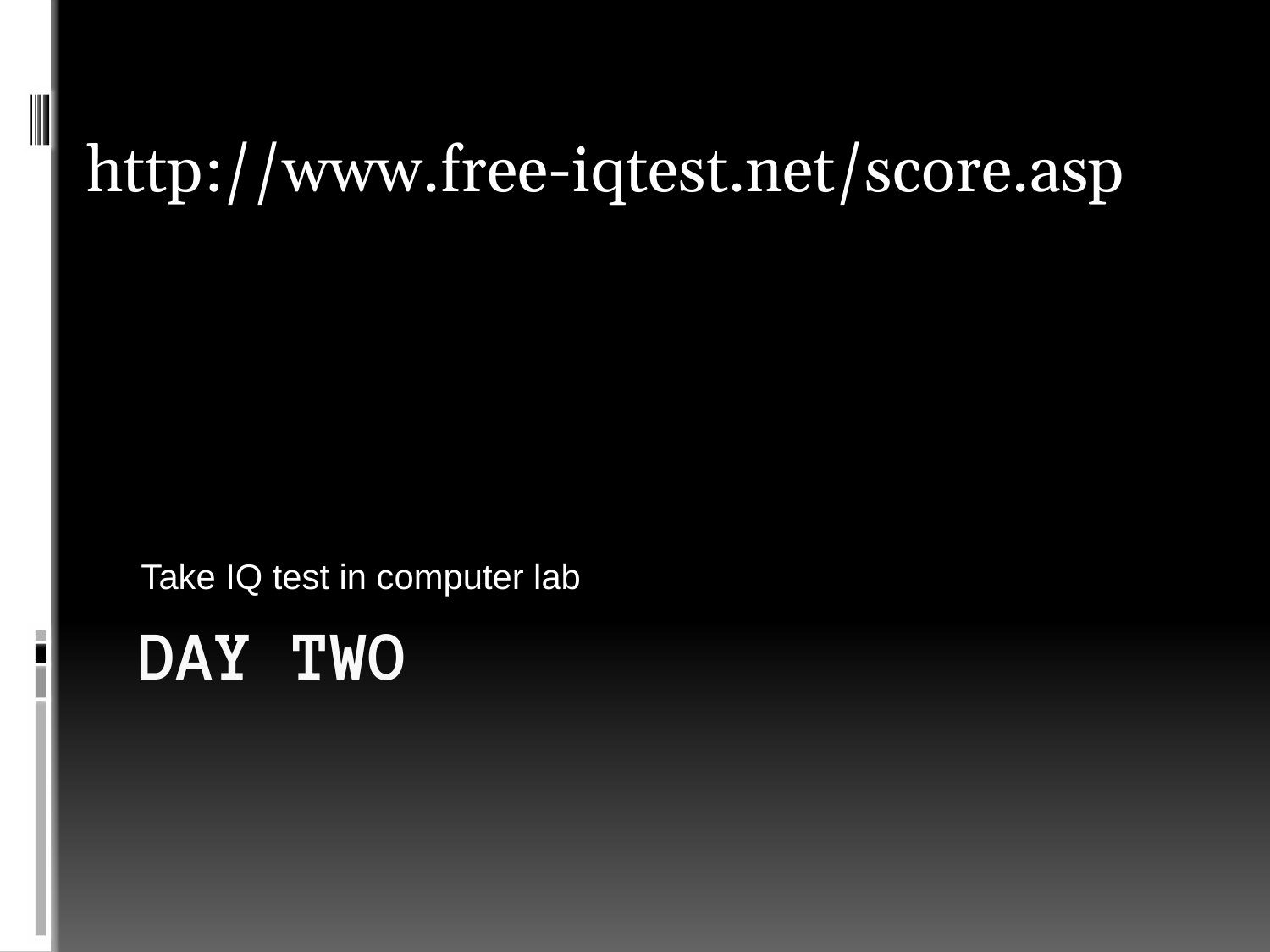

http://www.free-iqtest.net/score.asp
Take IQ test in computer lab
# Day two